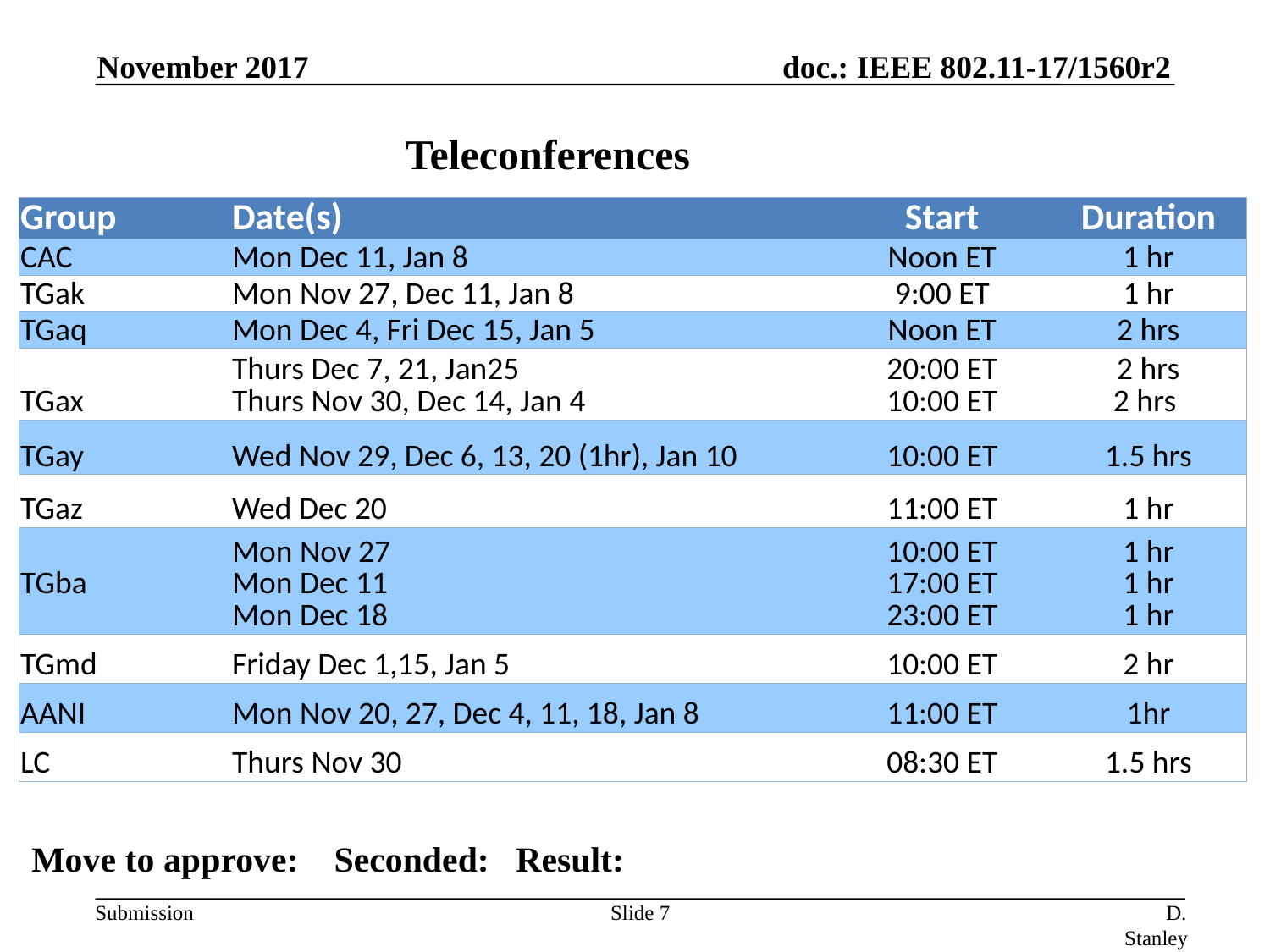

November 2017
Teleconferences
| Group | Date(s) | Start | Duration |
| --- | --- | --- | --- |
| CAC | Mon Dec 11, Jan 8 | Noon ET | 1 hr |
| TGak | Mon Nov 27, Dec 11, Jan 8 | 9:00 ET | 1 hr |
| TGaq | Mon Dec 4, Fri Dec 15, Jan 5 | Noon ET | 2 hrs |
| TGax | Thurs Dec 7, 21, Jan25 Thurs Nov 30, Dec 14, Jan 4 | 20:00 ET 10:00 ET | 2 hrs 2 hrs |
| TGay | Wed Nov 29, Dec 6, 13, 20 (1hr), Jan 10 | 10:00 ET | 1.5 hrs |
| TGaz | Wed Dec 20 | 11:00 ET | 1 hr |
| TGba | Mon Nov 27 Mon Dec 11 Mon Dec 18 | 10:00 ET 17:00 ET 23:00 ET | 1 hr 1 hr 1 hr |
| TGmd | Friday Dec 1,15, Jan 5 | 10:00 ET | 2 hr |
| AANI | Mon Nov 20, 27, Dec 4, 11, 18, Jan 8 | 11:00 ET | 1hr |
| LC | Thurs Nov 30 | 08:30 ET | 1.5 hrs |
Move to approve:    Seconded:   Result:
Slide 7
D. Stanley, HP Enterprise